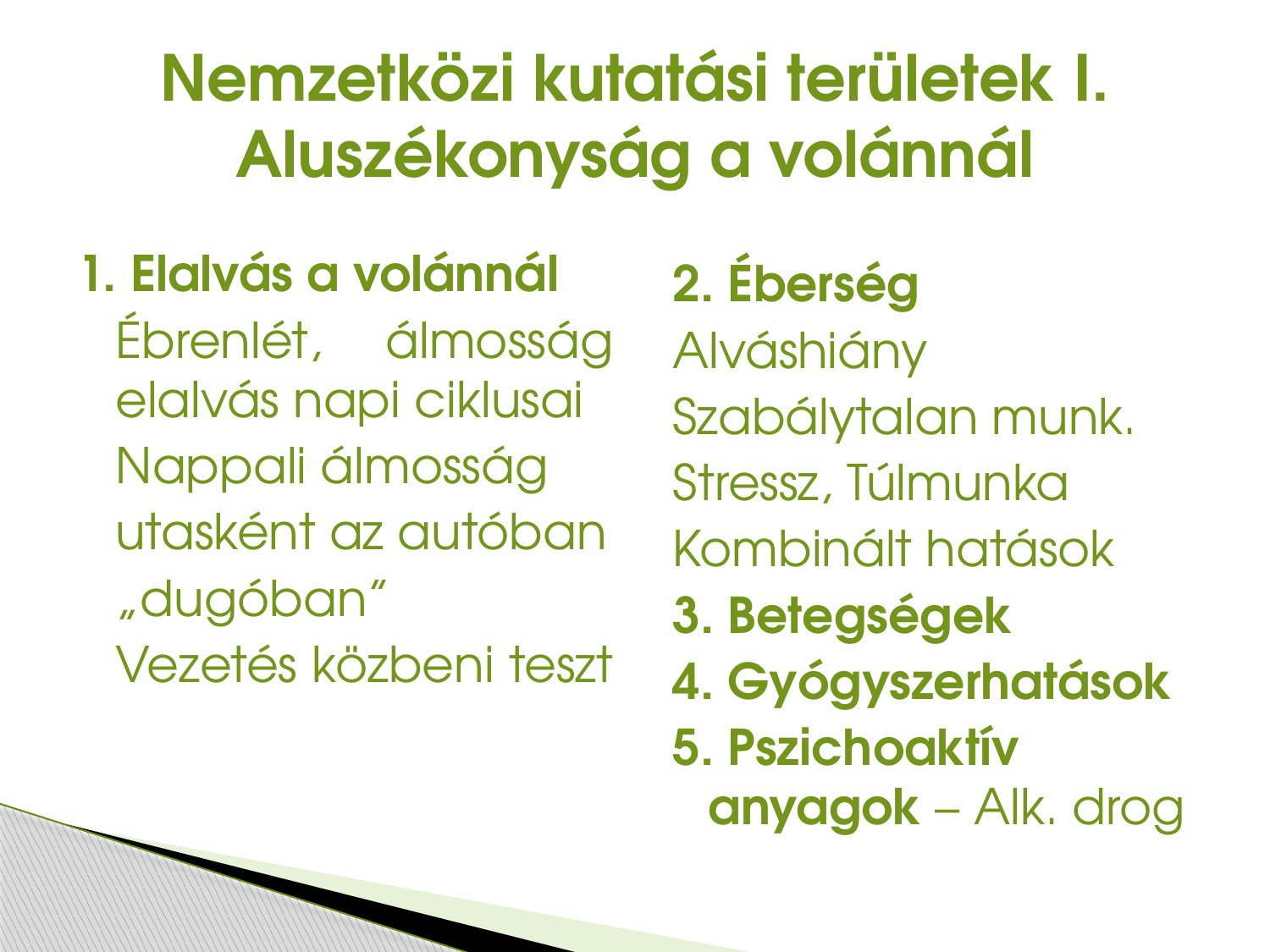

# Nemzetközi kutatási területek I. Aluszékonyság a volánnál
1. Elalvás a volánnál
	Ébrenlét, álmosság elalvás napi ciklusai
	Nappali álmosság
	utasként az autóban
	„dugóban”
	Vezetés közbeni teszt
2. Éberség
Alváshiány
Szabálytalan munk.
Stressz, Túlmunka
Kombinált hatások
3. Betegségek
4. Gyógyszerhatások
5. Pszichoaktív anyagok – Alk. drog